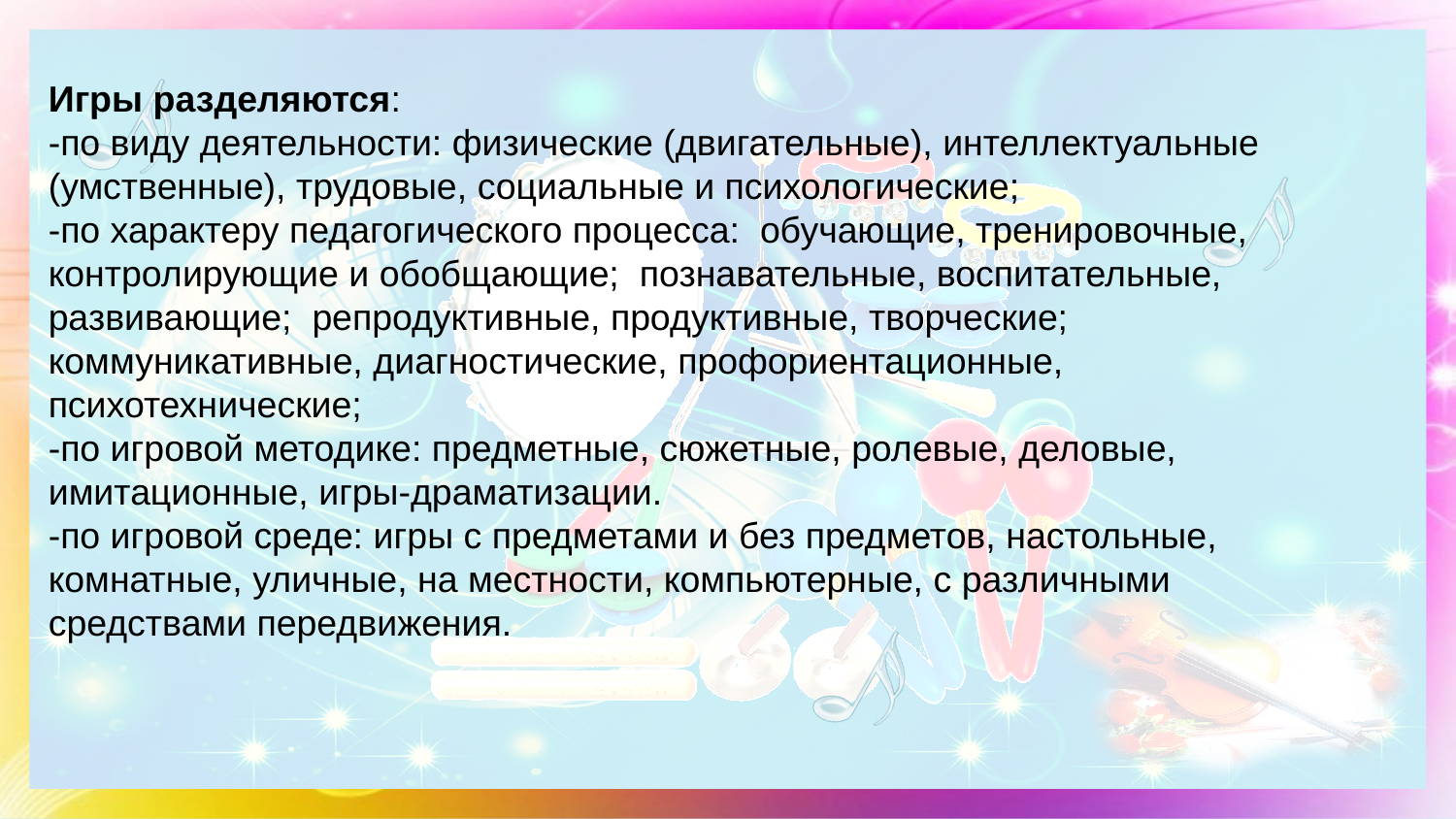

Игры разделяются:
-по виду деятельности: физические (двигательные), интеллектуальные (умственные), трудовые, социальные и психологические;
-по характеру педагогического процесса:  обучающие, тренировочные, контролирующие и обобщающие;  познавательные, воспитательные, развивающие;  репродуктивные, продуктивные, творческие;  коммуникативные, диагностические, профориентационные, психотехнические;
-по игровой методике: предметные, сюжетные, ролевые, деловые, имитационные, игры-драматизации.
-по игровой среде: игры с предметами и без предметов, настольные,
комнатные, уличные, на местности, компьютерные, с различными средствами передвижения.